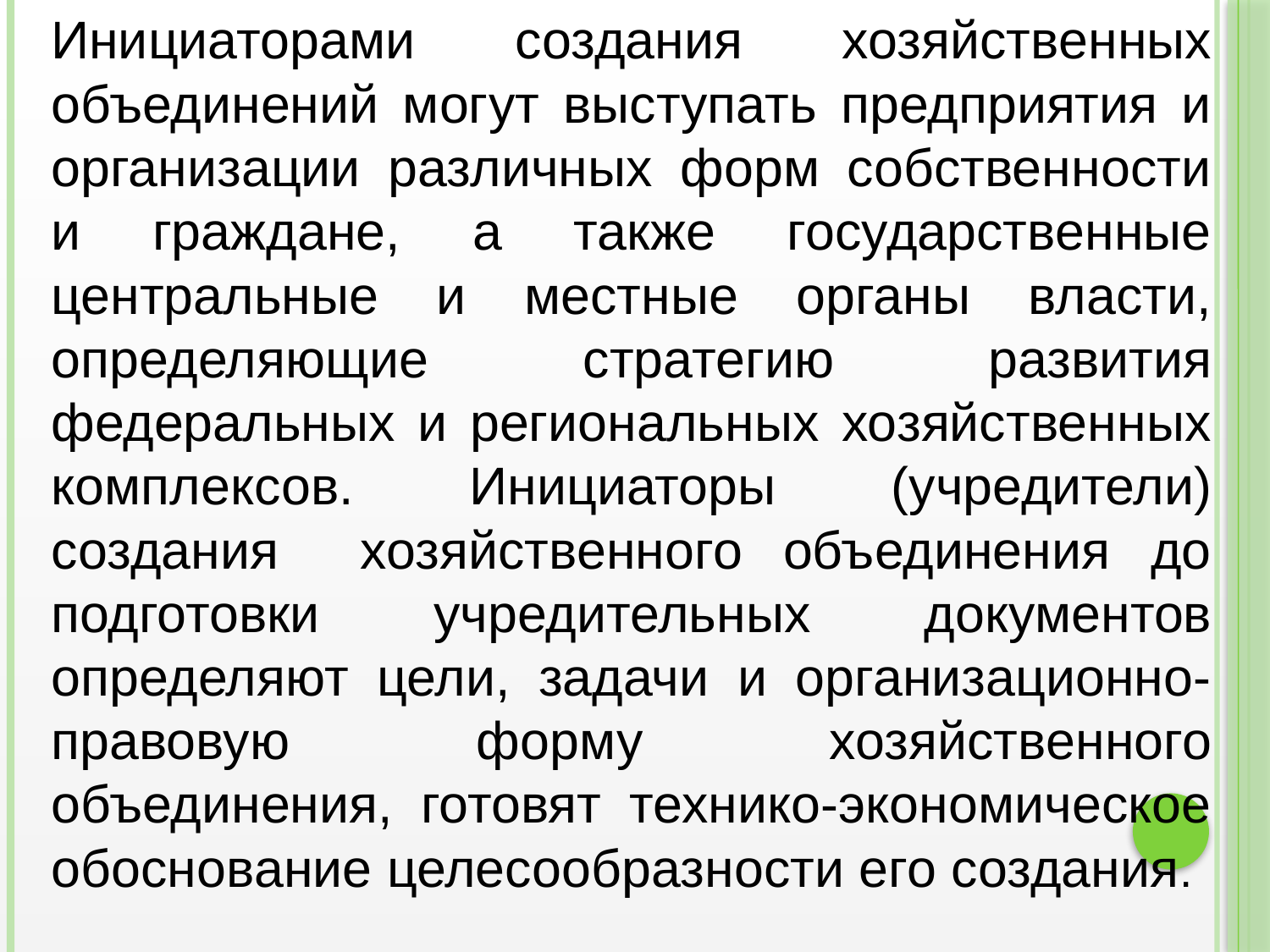

Инициаторами создания хозяйственных объединений могут выступать предприятия и организации различных форм собственности и граждане, а также государственные центральные и местные органы власти, определяющие стратегию развития федеральных и региональных хозяйственных комплексов. Инициаторы (учредители) создания  хозяйственного объединения до подготовки учредительных документов определяют цели, задачи и организационно-правовую форму хозяйственного объединения, готовят технико-экономическое обоснование целесообразности его создания.